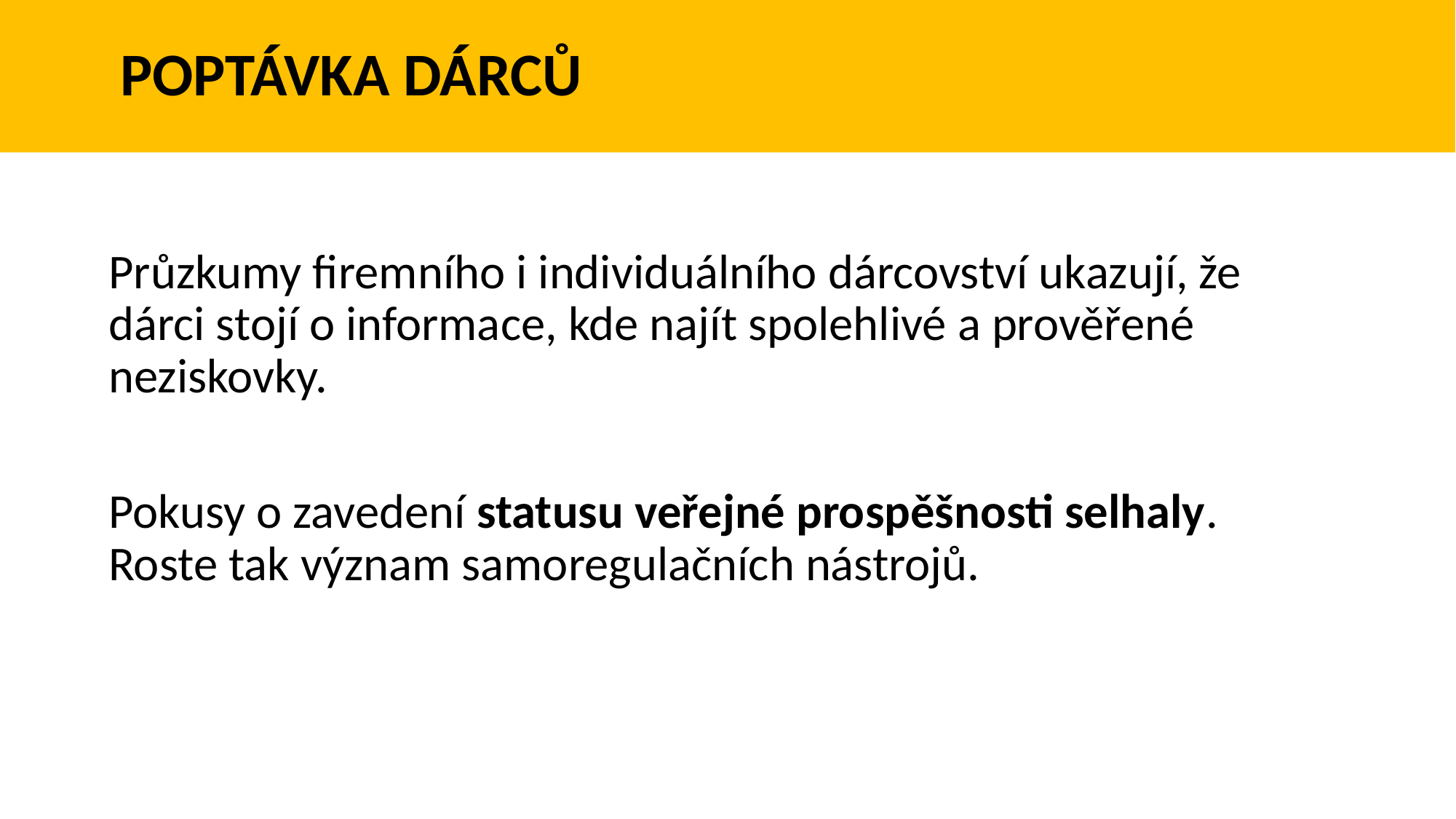

# POPTÁVKA DÁRCŮ
Průzkumy firemního i individuálního dárcovství ukazují, že dárci stojí o informace, kde najít spolehlivé a prověřené neziskovky.

Pokusy o zavedení statusu veřejné prospěšnosti selhaly. Roste tak význam samoregulačních nástrojů.